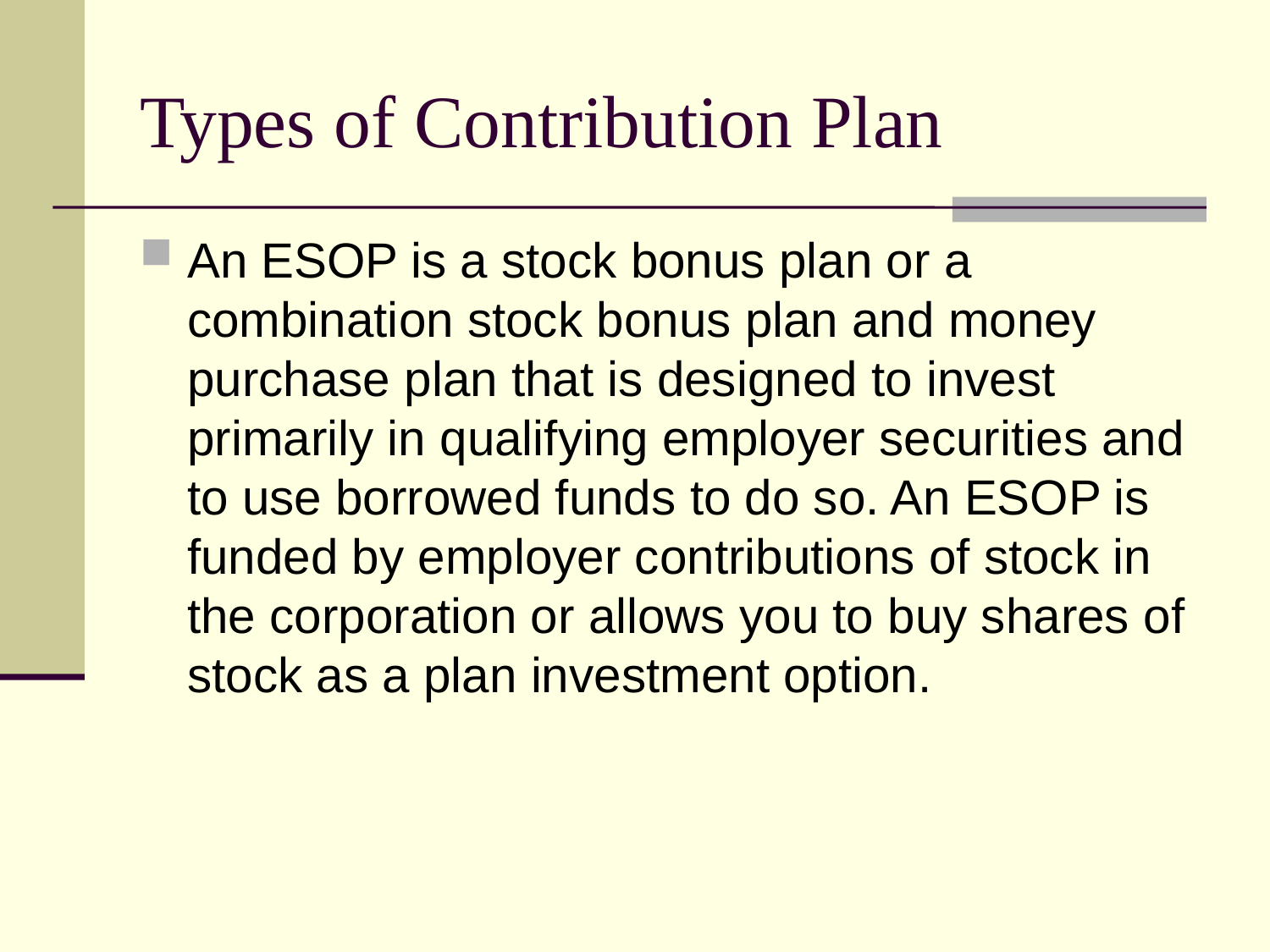

# Types of Contribution Plan
An ESOP is a stock bonus plan or a combination stock bonus plan and money purchase plan that is designed to invest primarily in qualifying employer securities and to use borrowed funds to do so. An ESOP is funded by employer contributions of stock in the corporation or allows you to buy shares of stock as a plan investment option.